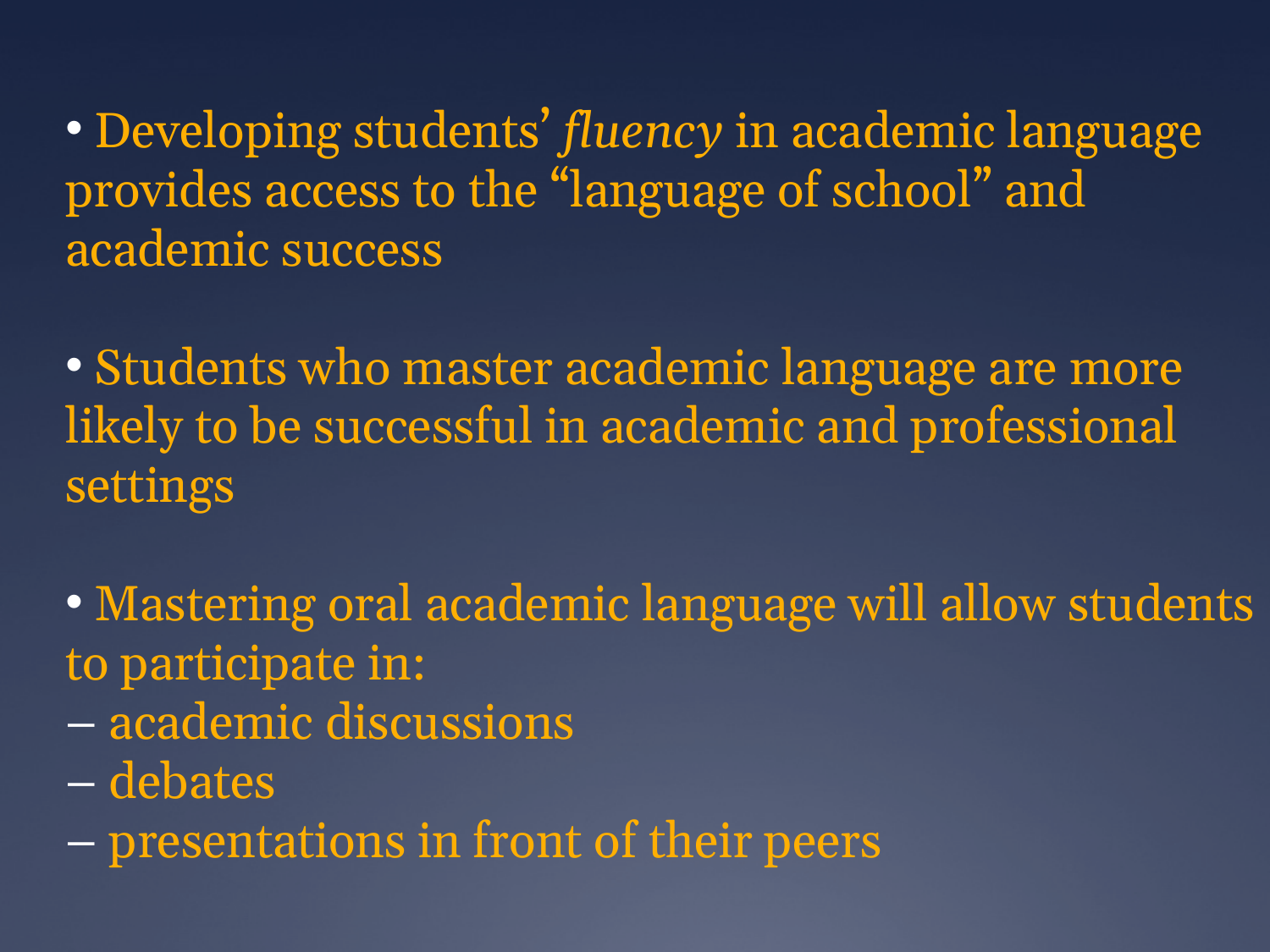

Developing students’ fluency in academic language provides access to the “language of school” and academic success

 Students who master academic language are more likely to be successful in academic and professional settings

 Mastering oral academic language will allow students to participate in:
– academic discussions
– debates
– presentations in front of their peers